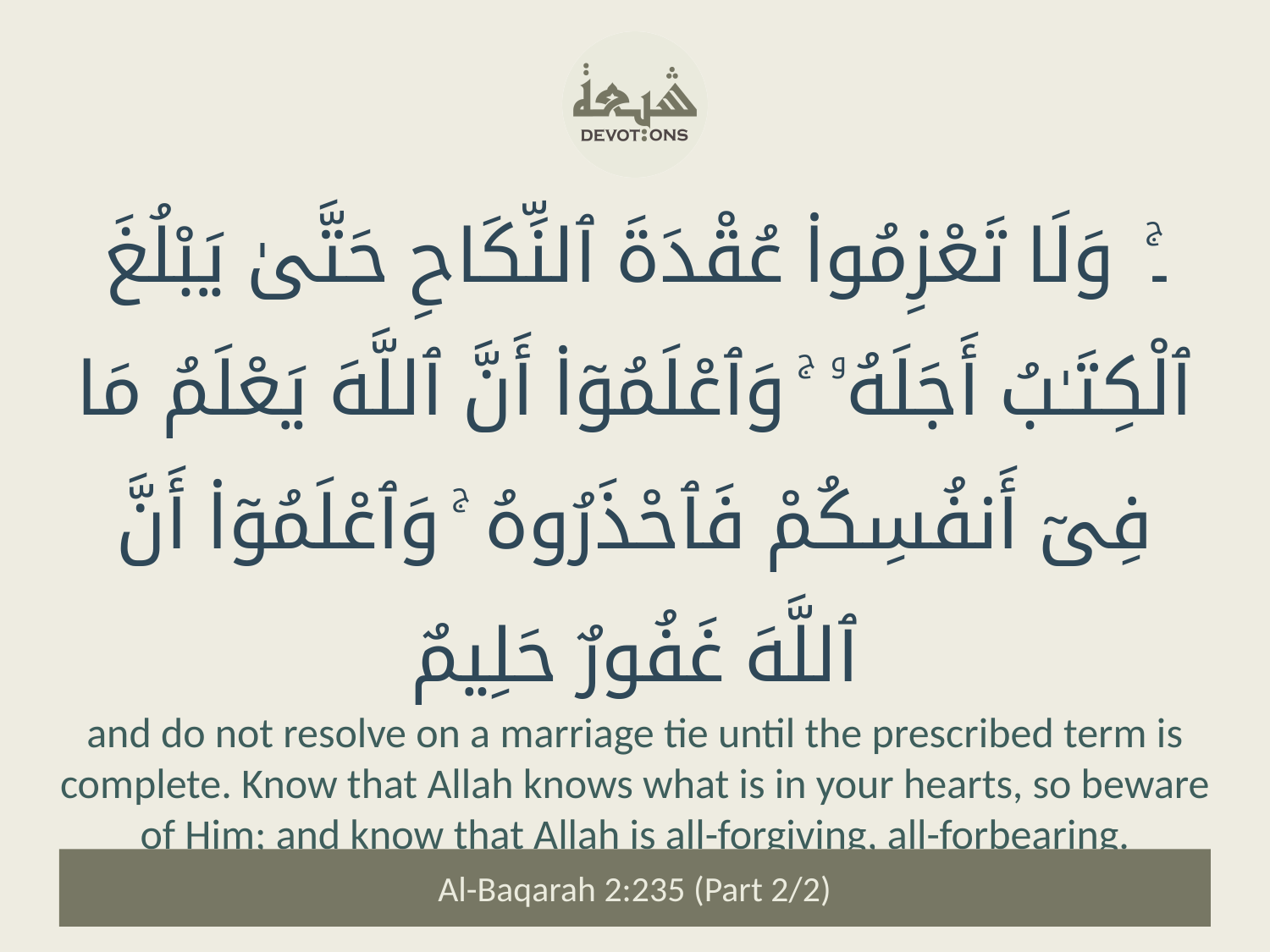

۔ۚ  وَلَا تَعْزِمُوا۟ عُقْدَةَ ٱلنِّكَاحِ حَتَّىٰ يَبْلُغَ ٱلْكِتَـٰبُ أَجَلَهُۥ ۚ وَٱعْلَمُوٓا۟ أَنَّ ٱللَّهَ يَعْلَمُ مَا فِىٓ أَنفُسِكُمْ فَٱحْذَرُوهُ ۚ وَٱعْلَمُوٓا۟ أَنَّ ٱللَّهَ غَفُورٌ حَلِيمٌ
and do not resolve on a marriage tie until the prescribed term is complete. Know that Allah knows what is in your hearts, so beware of Him; and know that Allah is all-forgiving, all-forbearing.
Al-Baqarah 2:235 (Part 2/2)